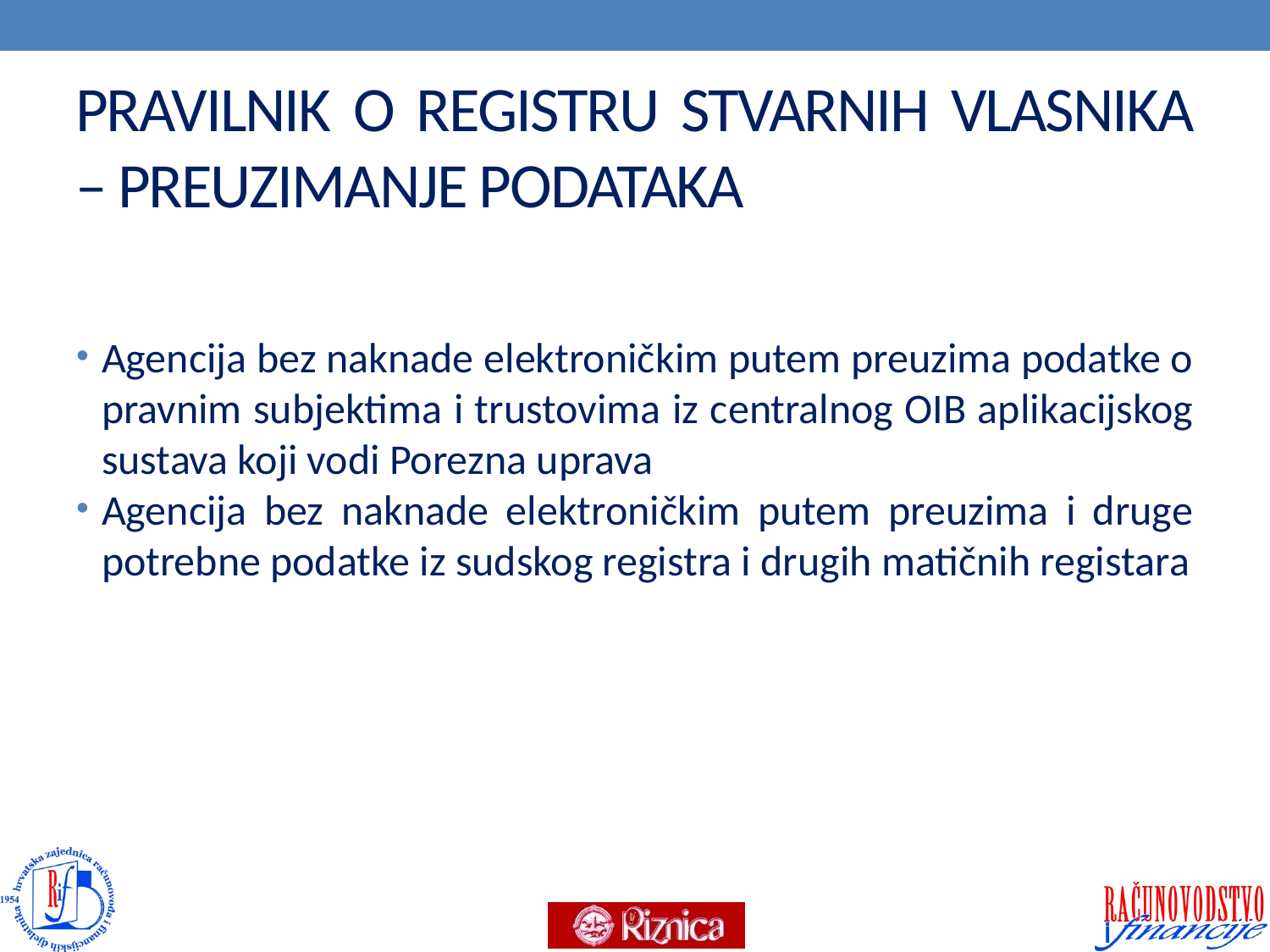

# PRAVILNIK O REGISTRU STVARNIH VLASNIKA – PREUZIMANJE PODATAKA

Agencija bez naknade elektroničkim putem preuzima podatke o pravnim subjektima i trustovima iz centralnog OIB aplikacijskog sustava koji vodi Porezna uprava
Agencija bez naknade elektroničkim putem preuzima i druge potrebne podatke iz sudskog registra i drugih matičnih registara